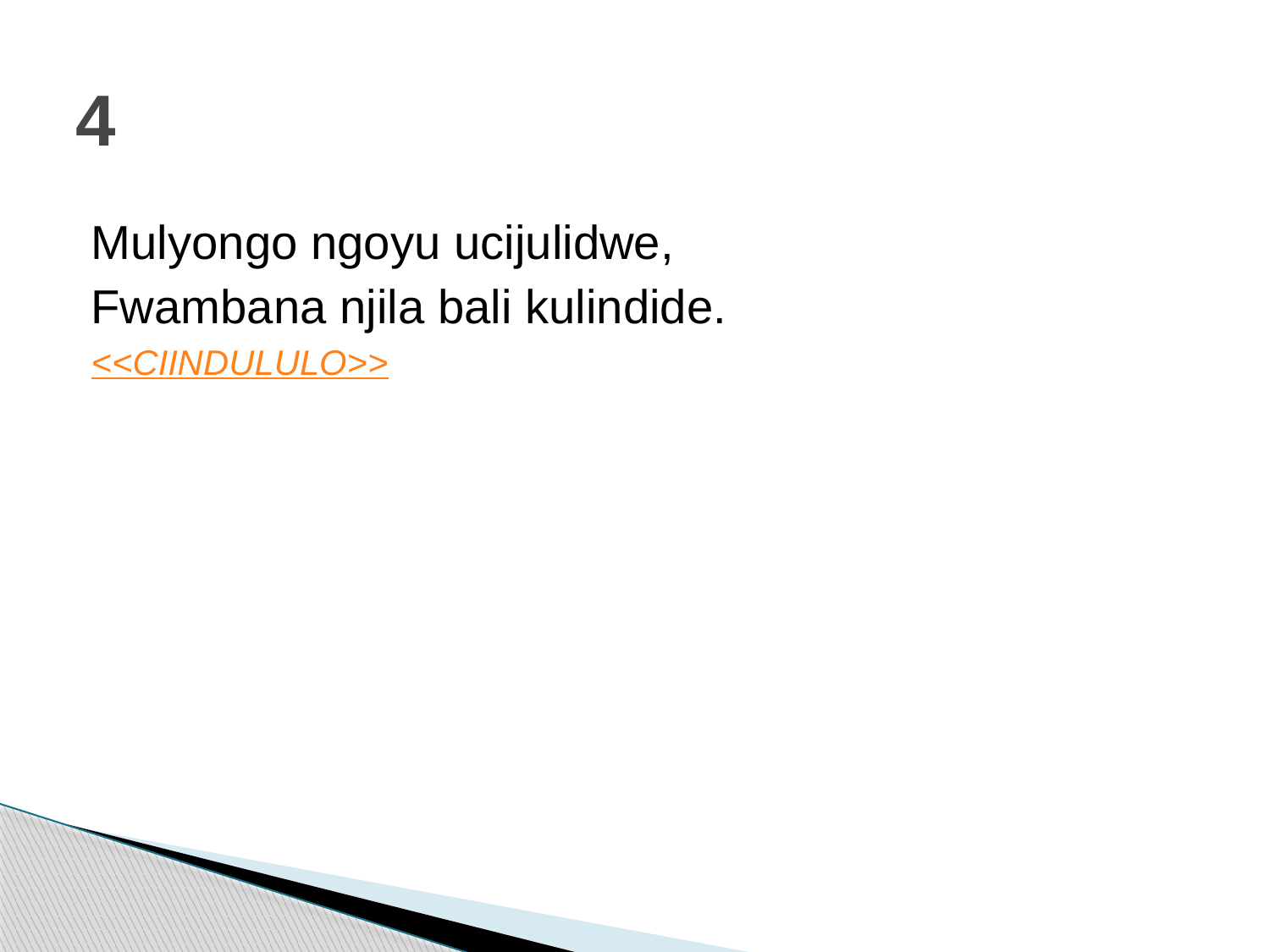

# 4
Mulyongo ngoyu ucijulidwe,
Fwambana njila bali kulindide.
<<CIINDULULO>>